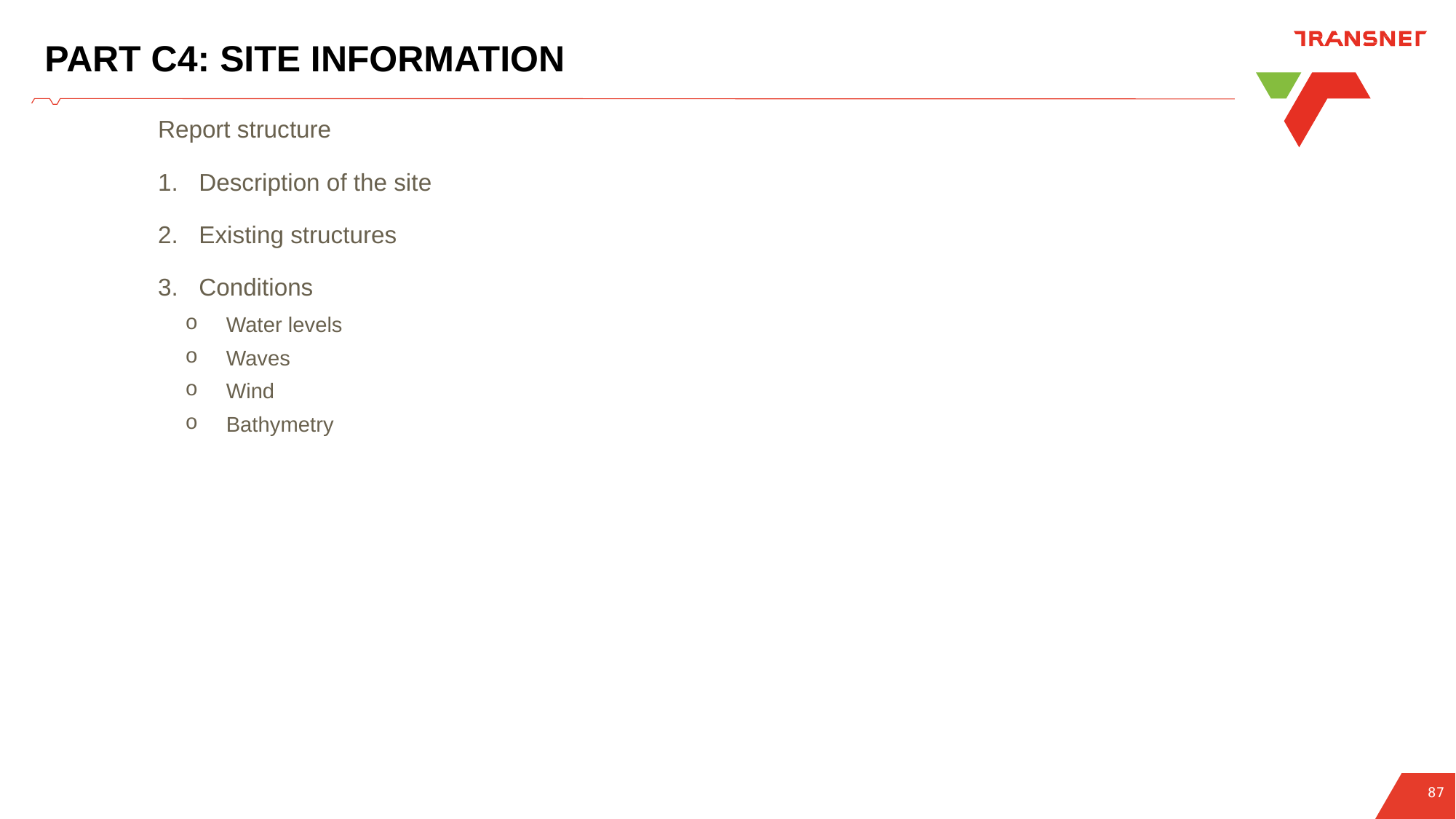

# PART C4: SITE INFORMATION
Report structure
Description of the site
Existing structures
Conditions
Water levels
Waves
Wind
Bathymetry